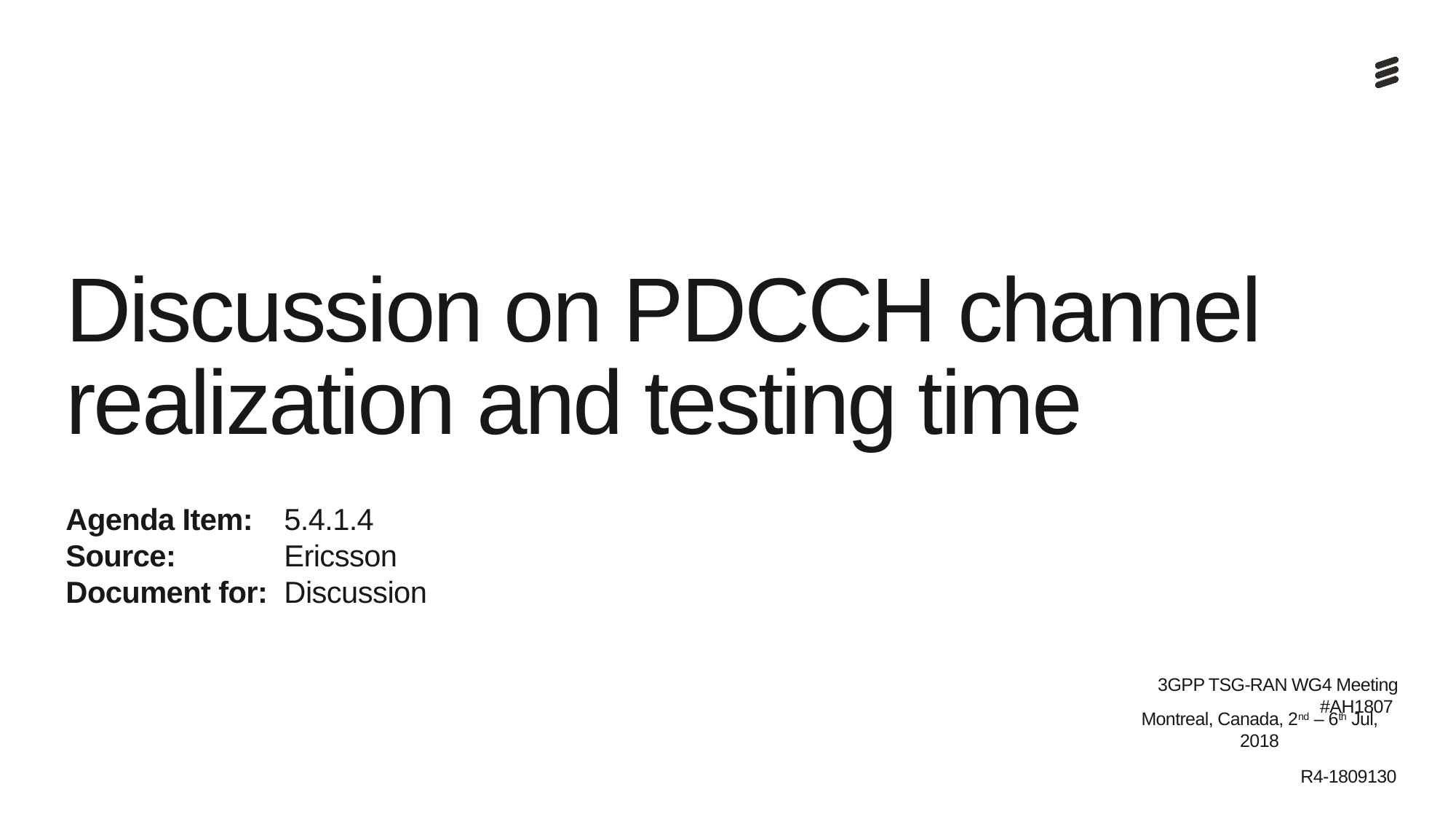

# Discussion on PDCCH channel realization and testing time
Agenda Item:	5.4.1.4
Source: 	Ericsson
Document for:	Discussion

3GPP TSG-RAN WG4 Meeting #AH1807
Montreal, Canada, 2nd – 6th Jul, 2018
R4-1809130